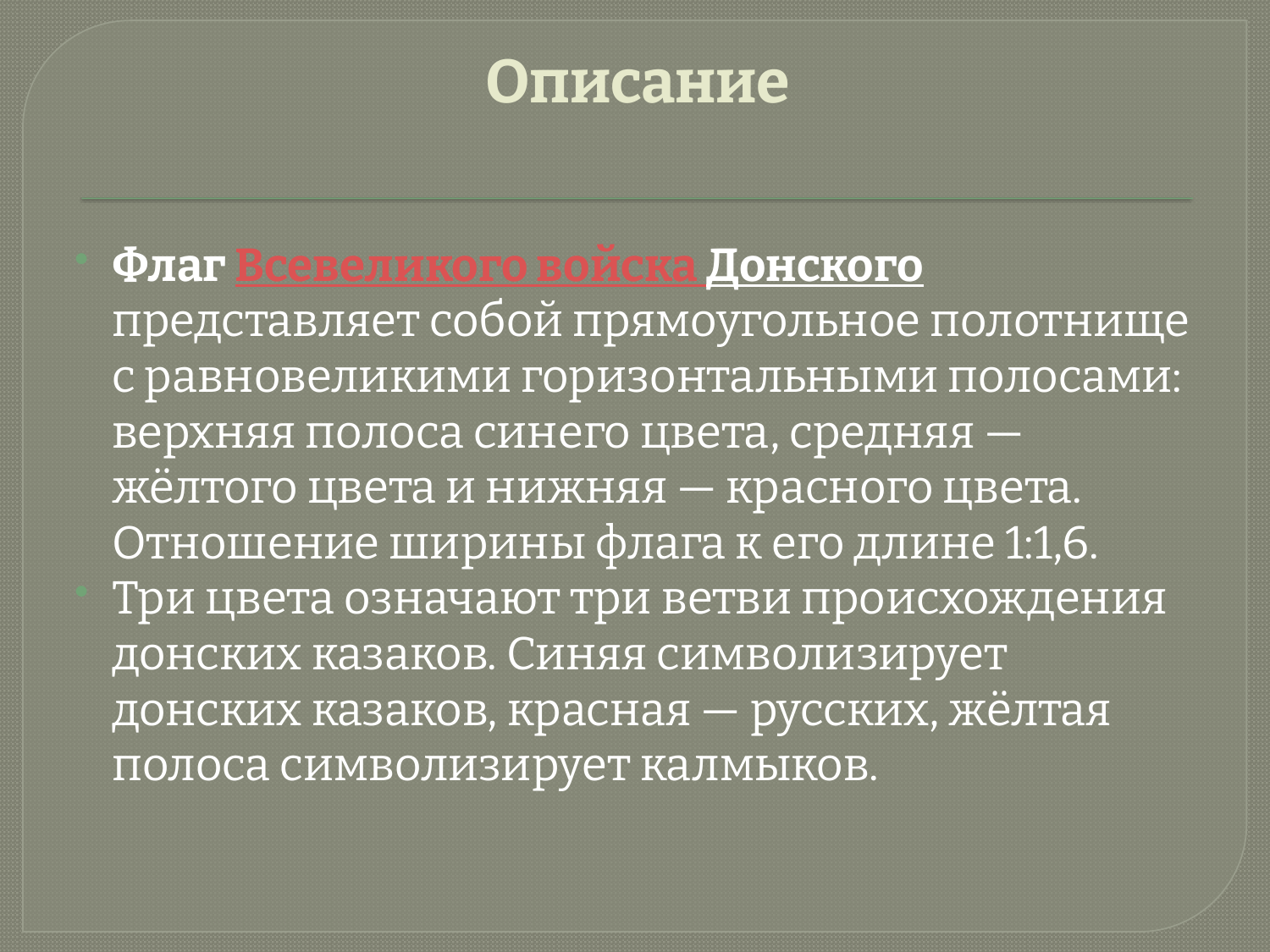

# Описание
Флаг Всевеликого войска Донского представляет собой прямоугольное полотнище с равновеликими горизонтальными полосами: верхняя полоса синего цвета, средняя — жёлтого цвета и нижняя — красного цвета. Отношение ширины флага к его длине 1:1,6.
Три цвета означают три ветви происхождения донских казаков. Синяя символизирует донских казаков, красная — русских, жёлтая полоса символизирует калмыков.